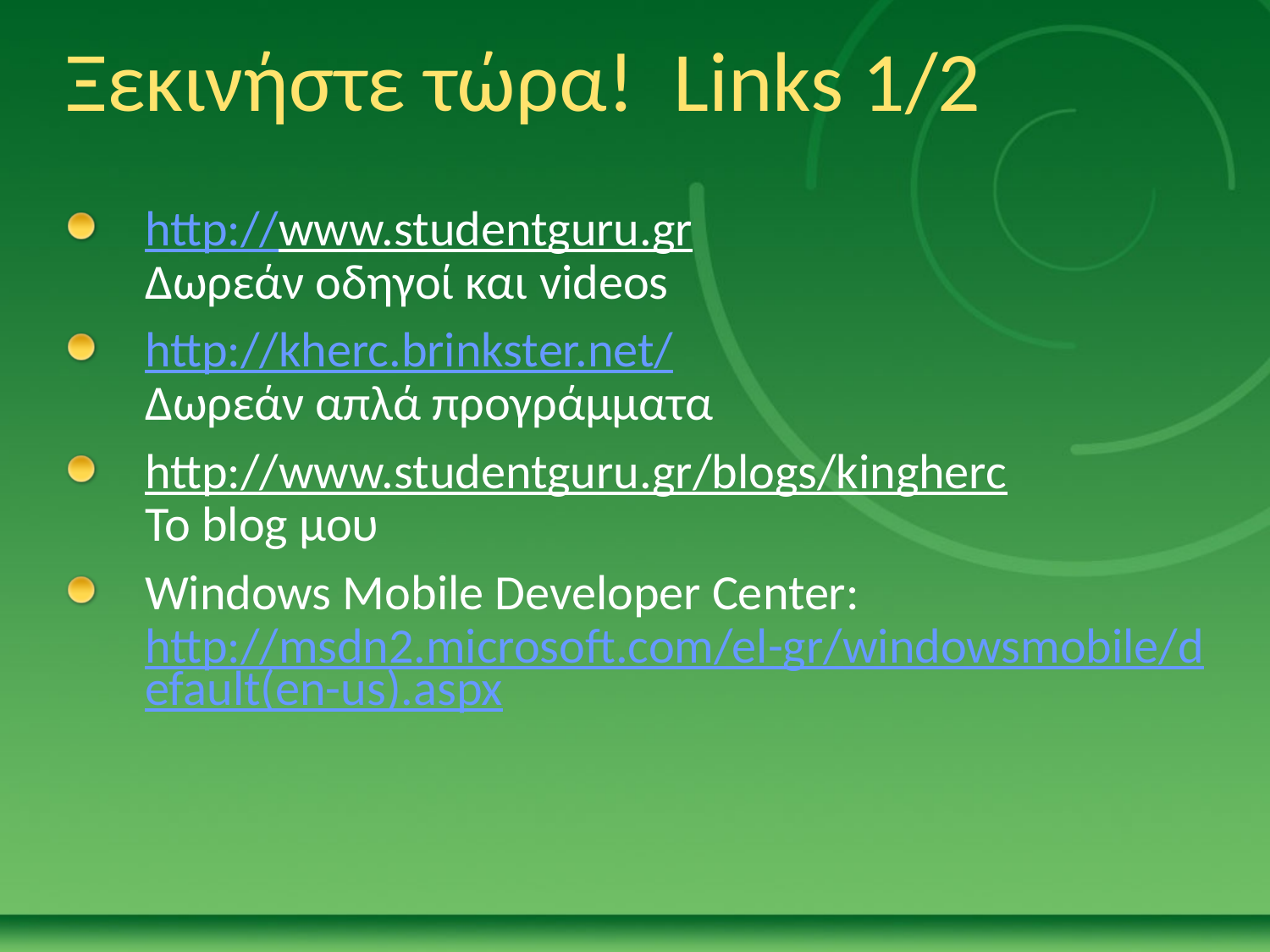

# Ξεκινήστε τώρα!  Links 1/2
http://www.studentguru.gr
Δωρεάν οδηγοί και videos
http://kherc.brinkster.net/
Δωρεάν απλά προγράμματα
http://www.studentguru.gr/blogs/kingherc
Το blog μου
Windows Mobile Developer Center:
http://msdn2.microsoft.com/el-gr/windowsmobile/default(en-us).aspx